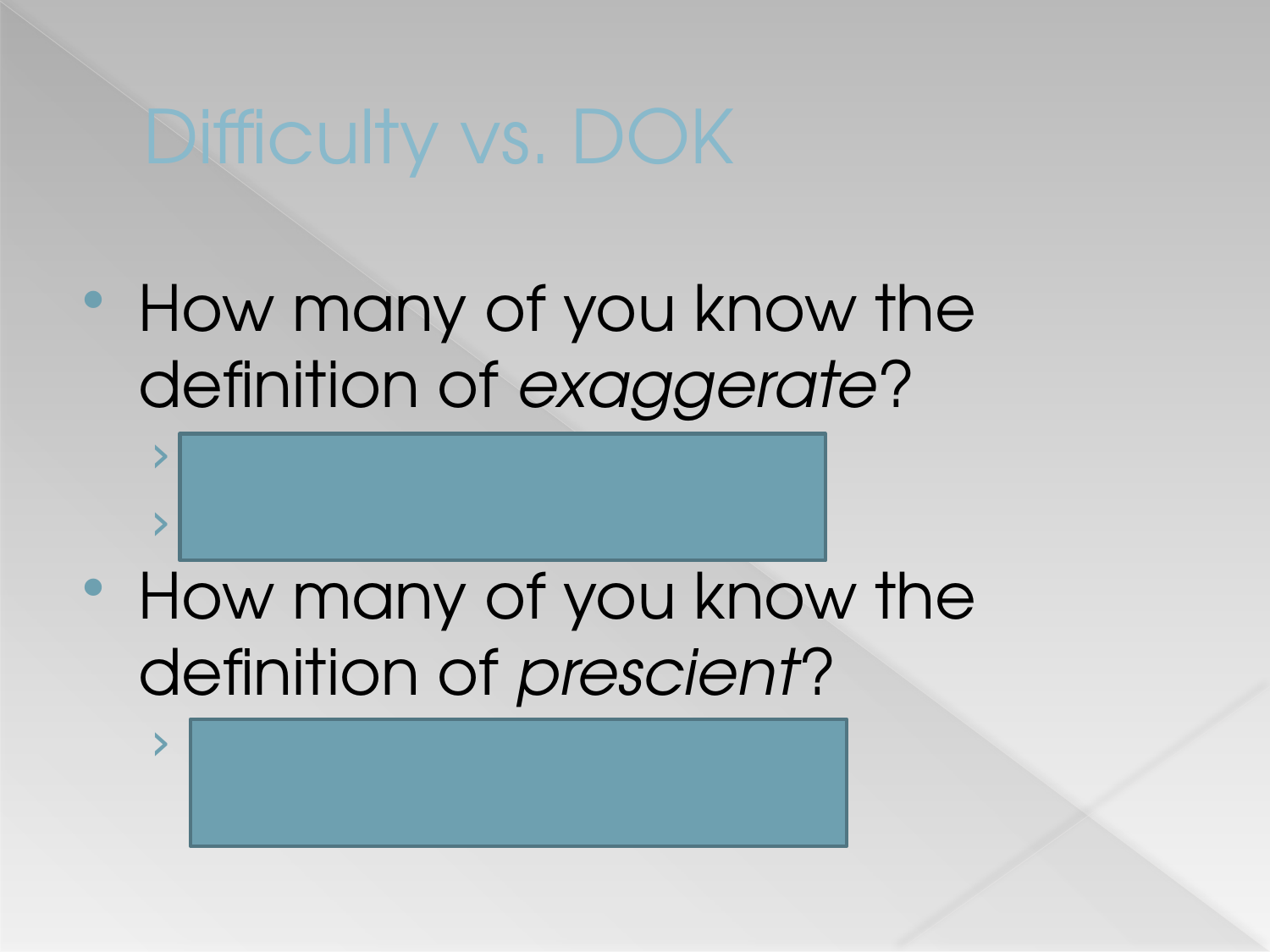

# Difficulty vs. DOK
How many of you know the definition of exaggerate?
Overstate something
Make more noticeable
How many of you know the definition of prescient?
Knowing in advance